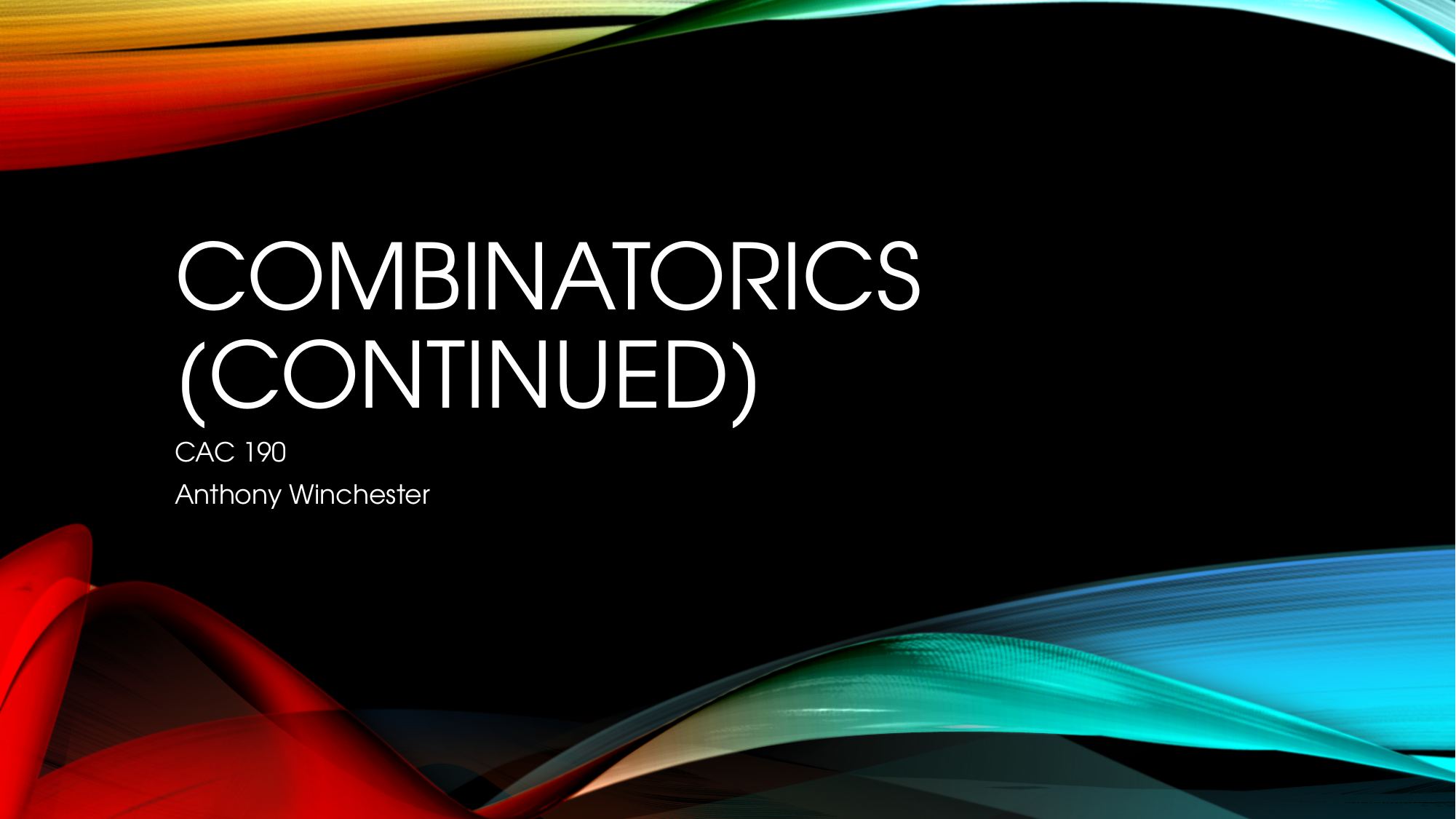

# Combinatorics (continued)
CAC 190
Anthony Winchester